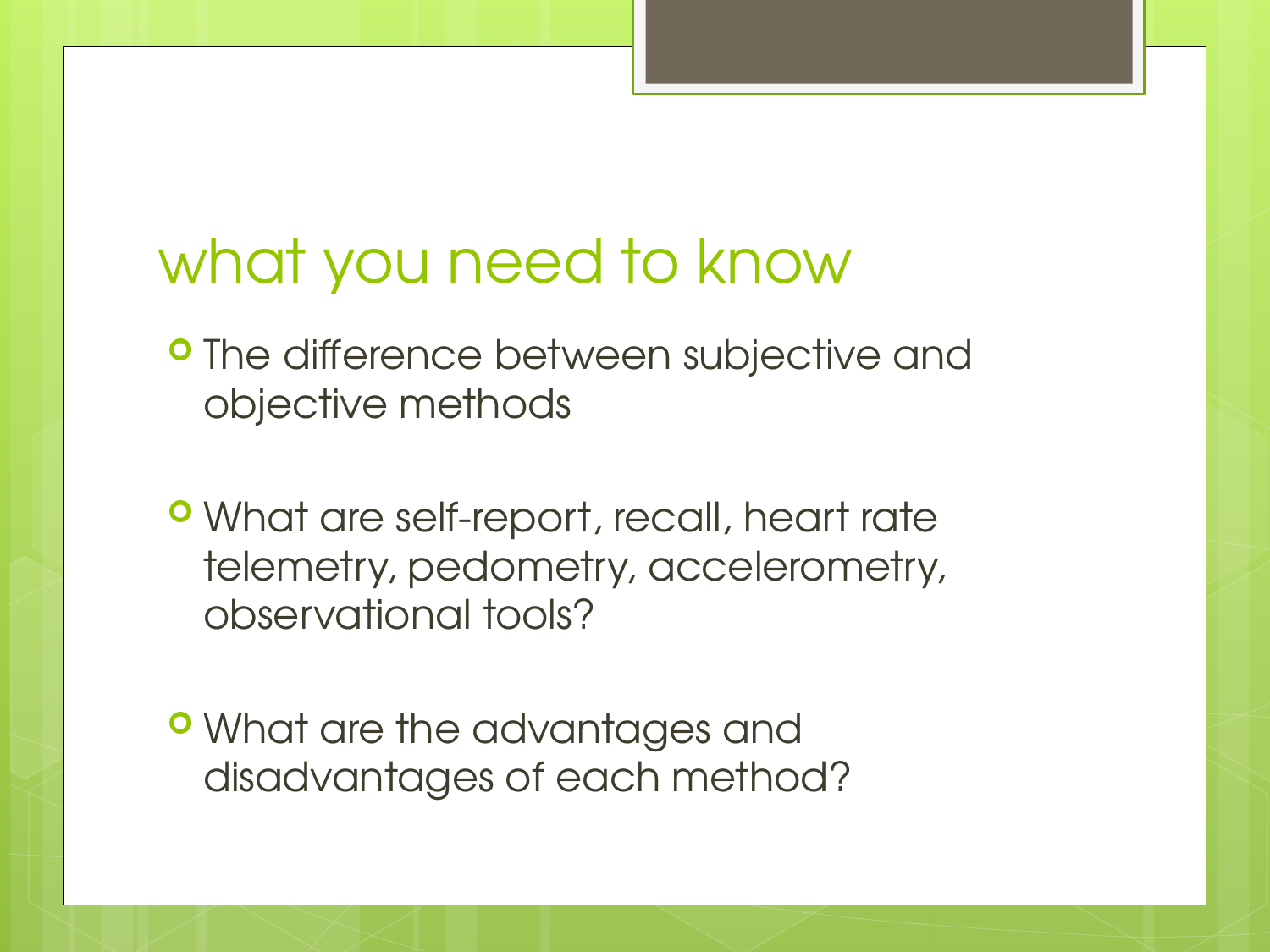

# what you need to know
The difference between subjective and objective methods

What are self-report, recall, heart rate telemetry, pedometry, accelerometry, observational tools?

What are the advantages and disadvantages of each method?